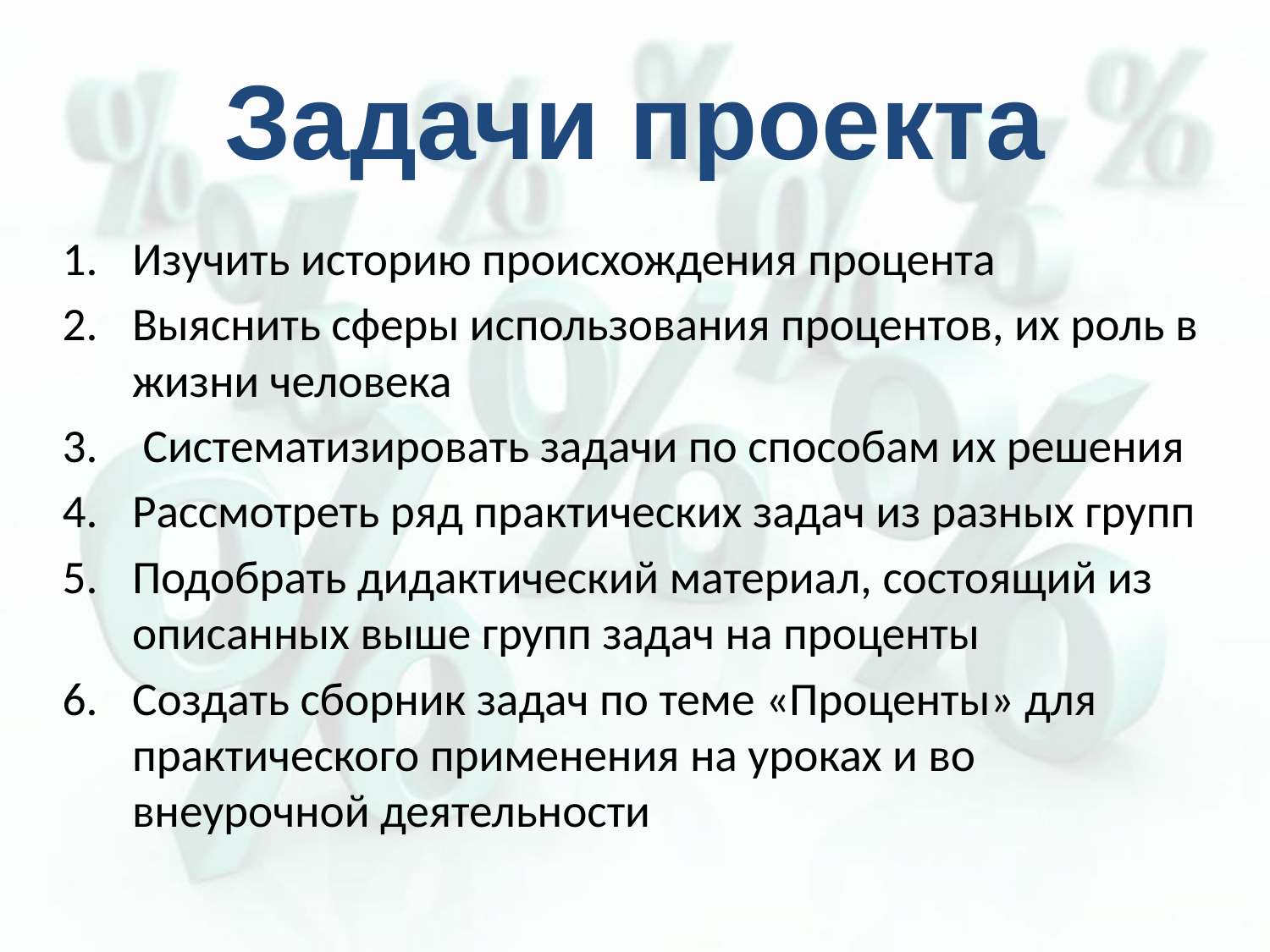

# Задачи проекта
Изучить историю происхождения процента
Выяснить сферы использования процентов, их роль в жизни человека
 Систематизировать задачи по способам их решения
Рассмотреть ряд практических задач из разных групп
Подобрать дидактический материал, состоящий из описанных выше групп задач на проценты
Создать сборник задач по теме «Проценты» для практического применения на уроках и во внеурочной деятельности